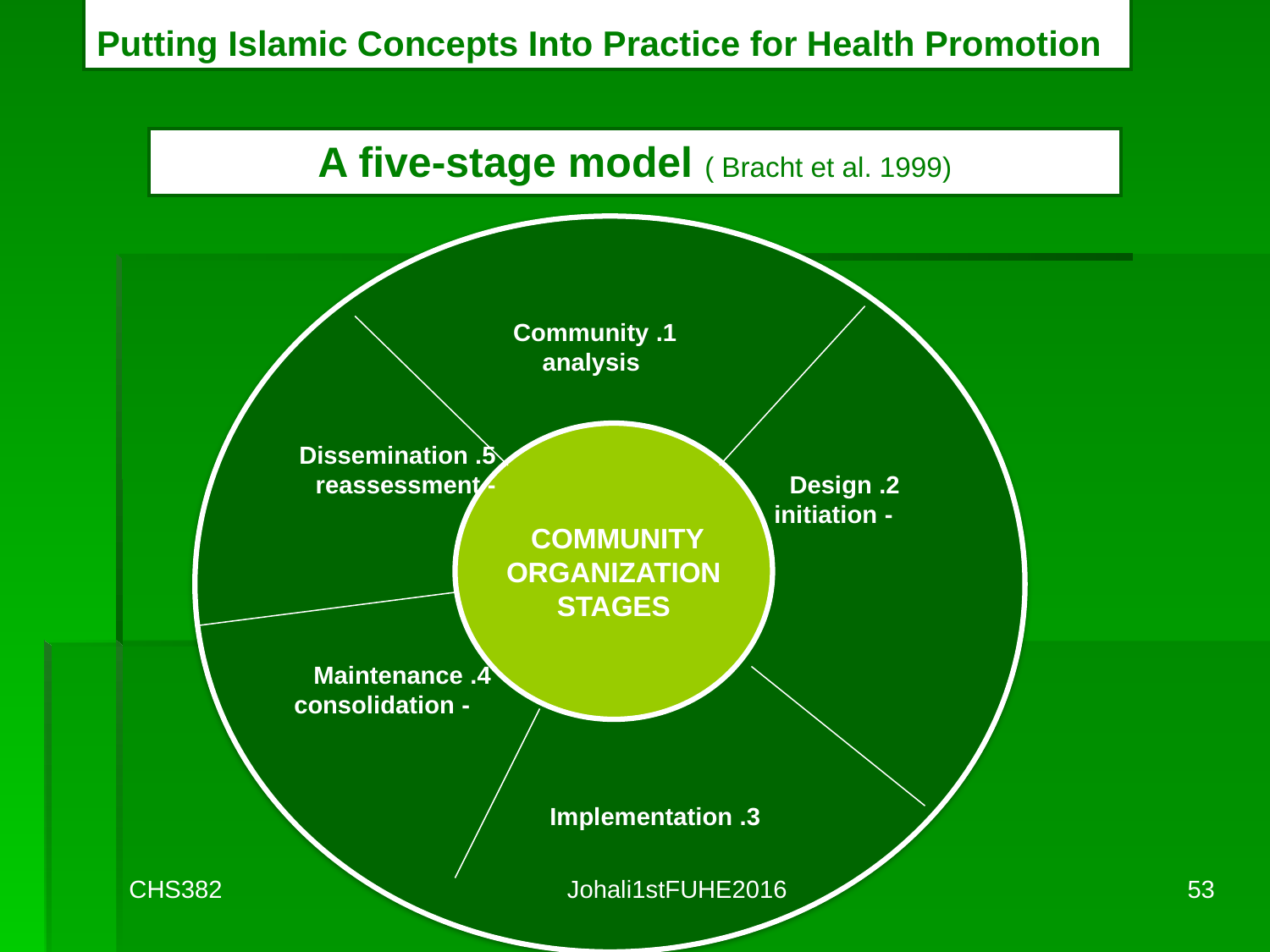

# Putting Islamic Concepts Into Practice for Health Promotion
A five-stage model ( Bracht et al. 1999)

1. Community
analysis

COMMUNITY
ORGANIZATION
STAGES
5. Dissemination
- reassessment
2. Design
 - initiation

4. Maintenance
   - consolidation

3. Implementation
CHS382
Johali1stFUHE2016
53